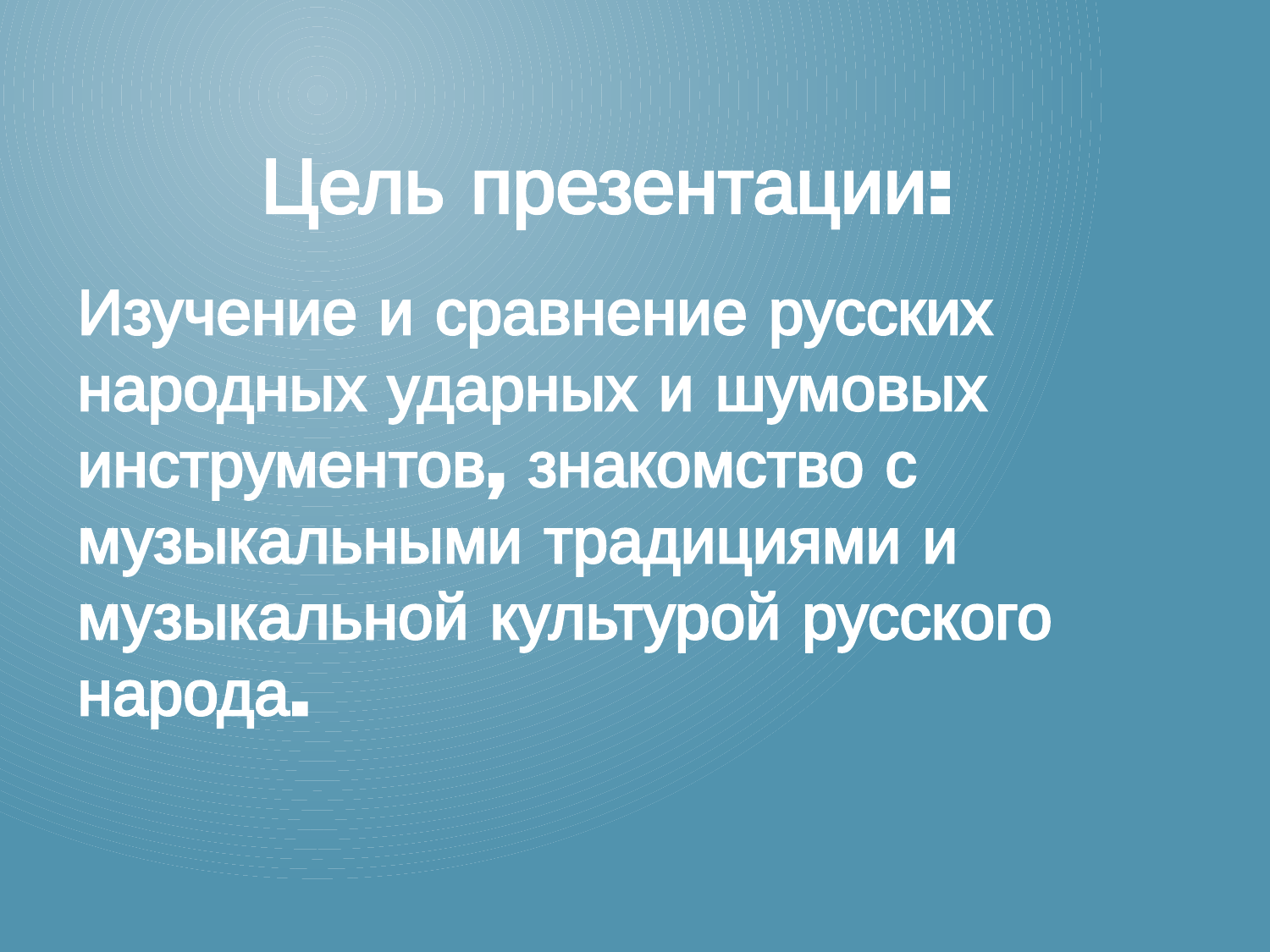

Цель презентации:

Изучение и сравнение русских народных ударных и шумовых инструментов, знакомство с музыкальными традициями и музыкальной культурой русского народа.